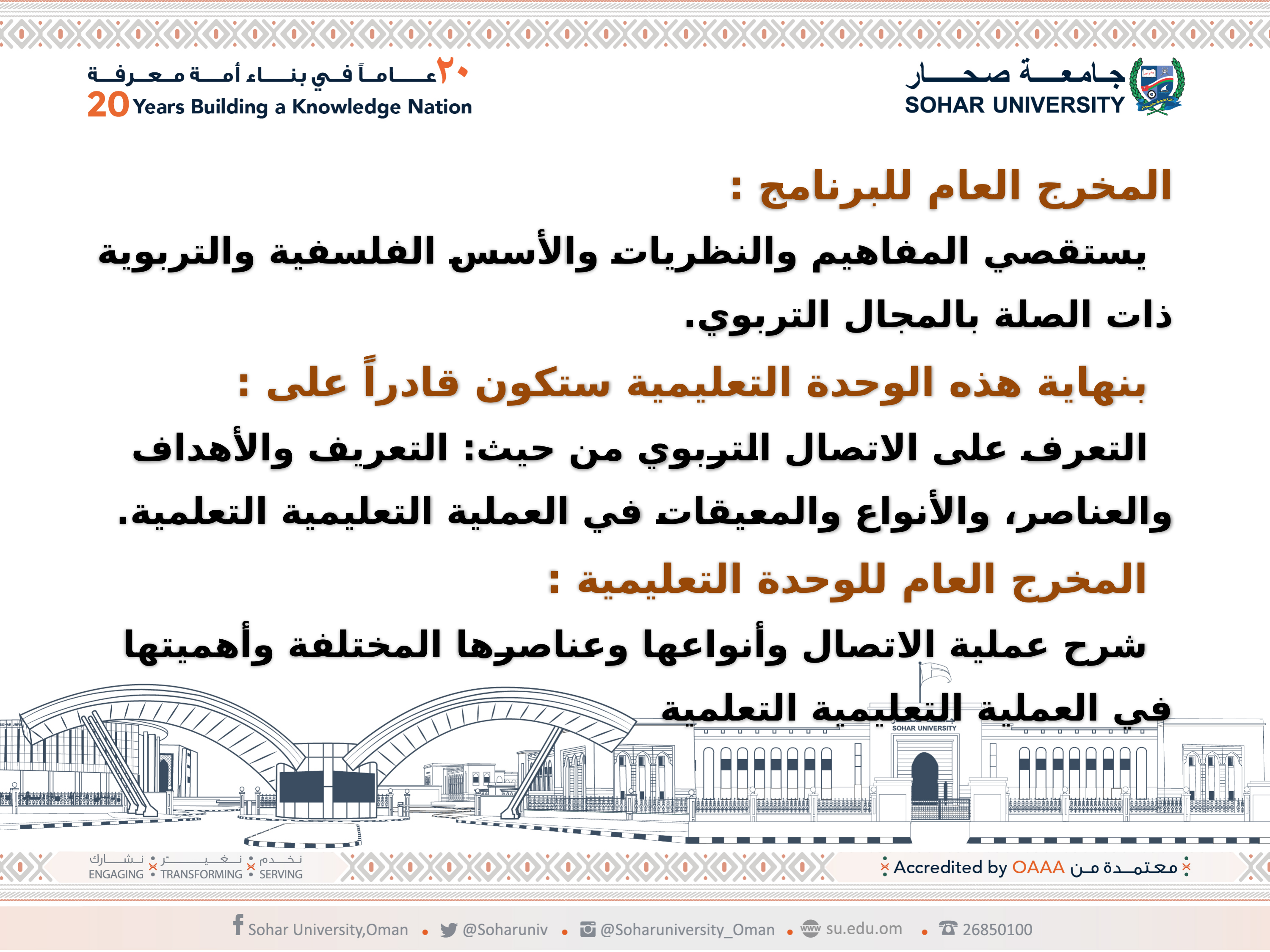

المخرج العام للبرنامج :
  يستقصي المفاهيم والنظريات والأسس الفلسفية والتربوية ذات الصلة بالمجال التربوي.
  بنهاية هذه الوحدة التعليمية ستكون قادراً على :
  التعرف على الاتصال التربوي من حيث: التعريف والأهداف والعناصر، والأنواع والمعيقات في العملية التعليمية التعلمية.
  المخرج العام للوحدة التعليمية :
  شرح عملية الاتصال وأنواعها وعناصرها المختلفة وأهميتها في العملية التعليمية التعلمية